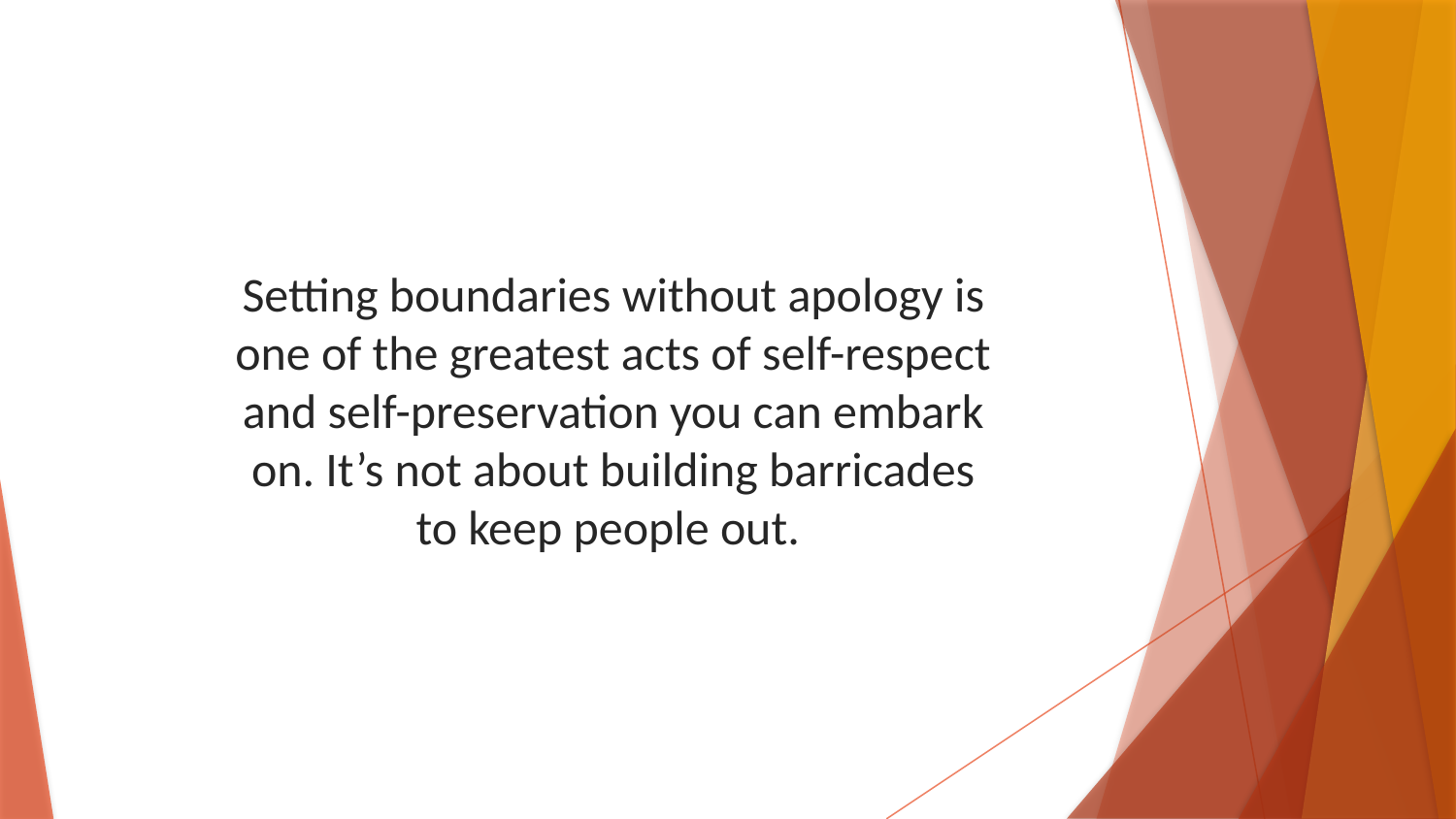

Setting boundaries without apology is one of the greatest acts of self-respect and self-preservation you can embark on. It’s not about building barricades to keep people out.